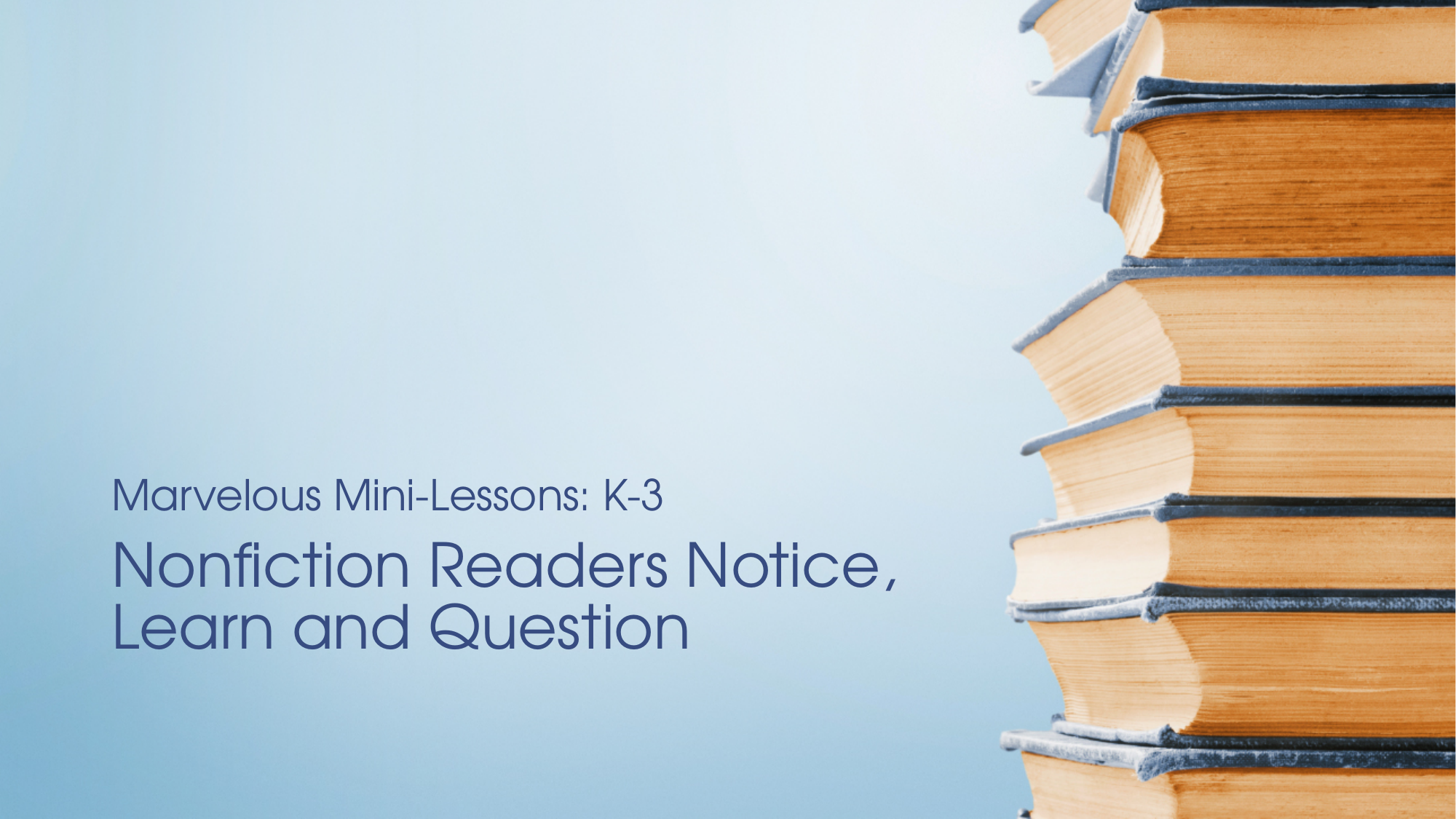

Marvelous Mini-Lessons: K-3
# Nonfiction Readers Notice, Learn and Question